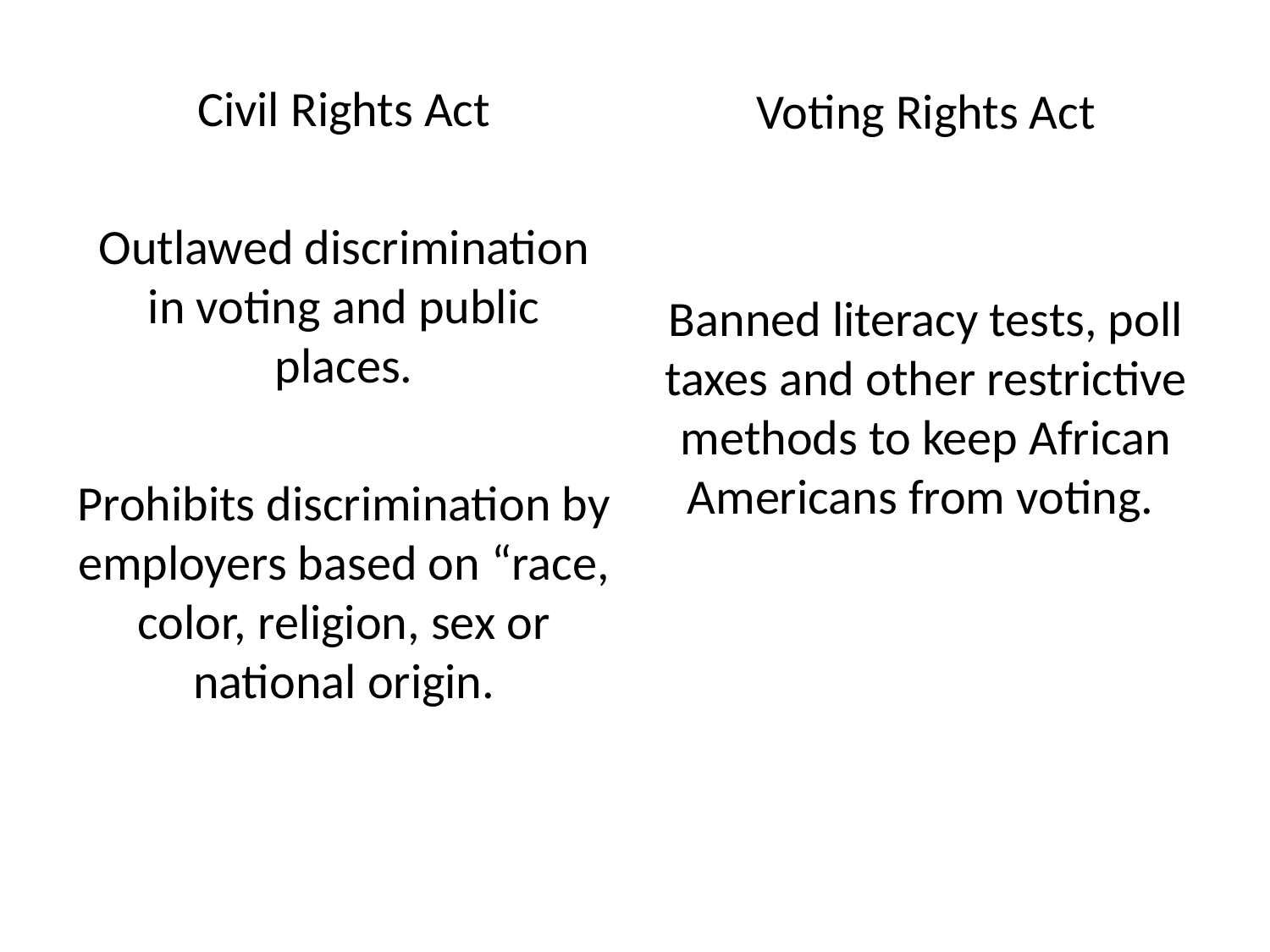

Civil Rights Act

Outlawed discrimination in voting and public places.

Prohibits discrimination by employers based on “race, color, religion, sex or national origin.
Voting Rights Act

Banned literacy tests, poll taxes and other restrictive methods to keep African Americans from voting.